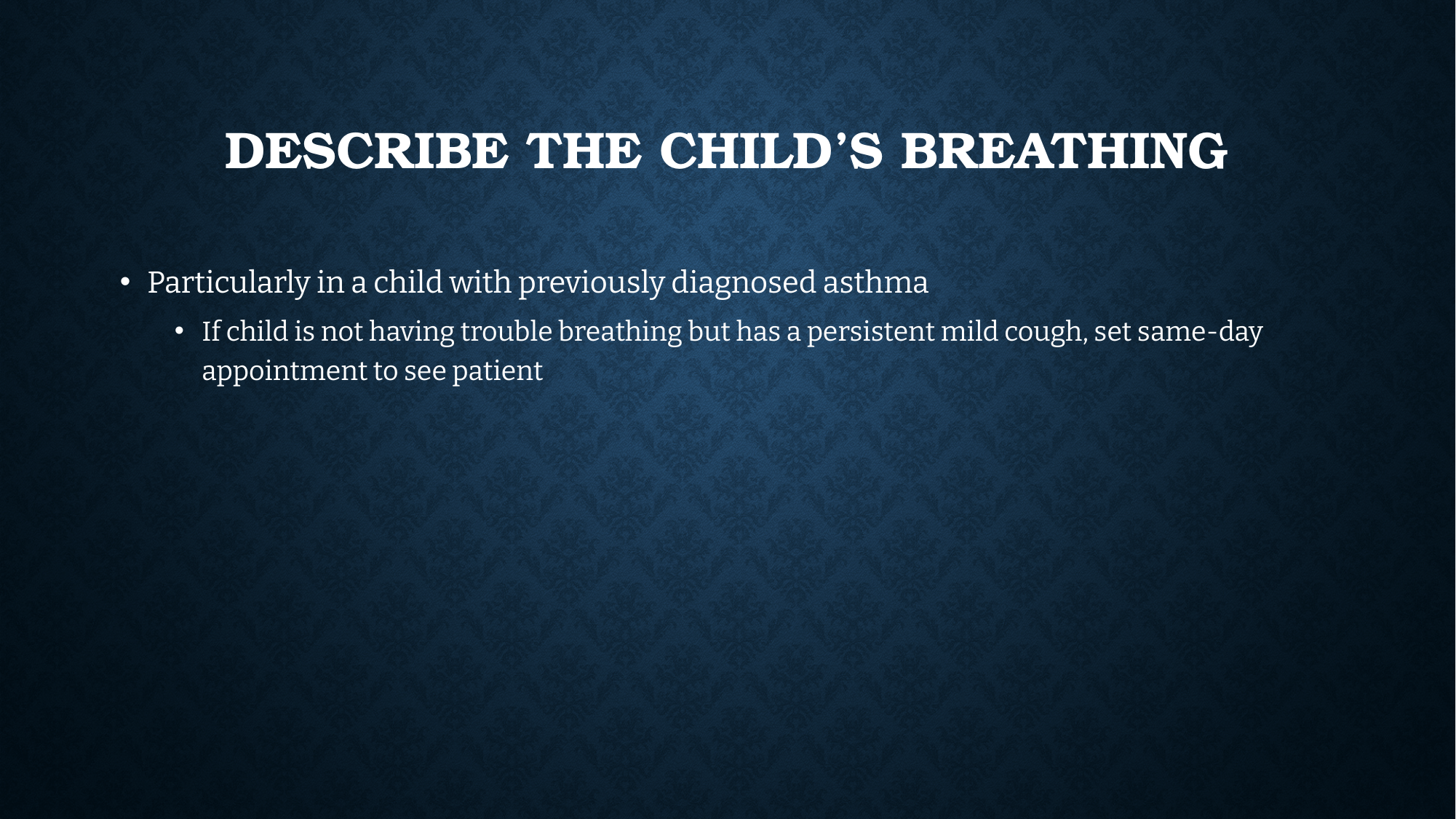

# Describe the child’s breathing
Particularly in a child with previously diagnosed asthma
If child is not having trouble breathing but has a persistent mild cough, set same-day appointment to see patient